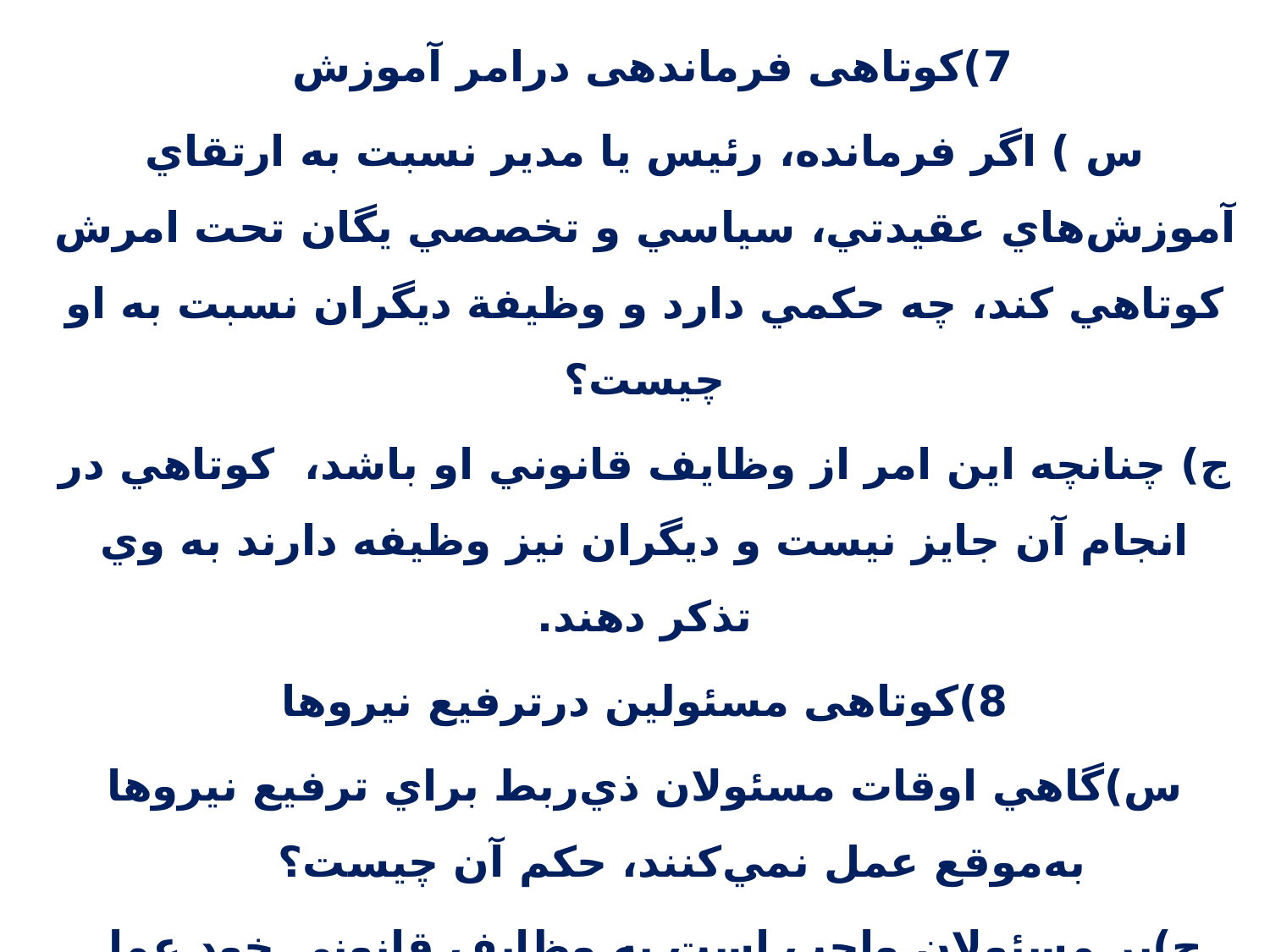

7)کوتاهی فرماندهی درامر آموزش
س ) اگر فرمانده، رئيس يا مدير نسبت به ارتقاي آموزش‌هاي عقيدتي، سياسي و تخصصي يگان تحت امرش كوتاهي كند، چه حكمي دارد و وظيفة ديگران نسبت به او چيست؟
ج) چنانچه اين امر از وظايف قانوني او باشد،  كوتاهي در انجام آن جايز نيست و ديگران نيز وظيفه دارند به وي تذكر دهند.
8)کوتاهی مسئولین درترفیع نیروها
س)گاهي اوقات مسئولان ذي‌ربط براي ترفيع نيروها به‌موقع عمل نمي‌كنند، حكم آن چيست؟
ج)بر مسئولان واجب است به وظايف قانوني خود عمل كنند و چنانچه اهمال شود و حقي از كسي ضايع گردد، موجب ضمان است.